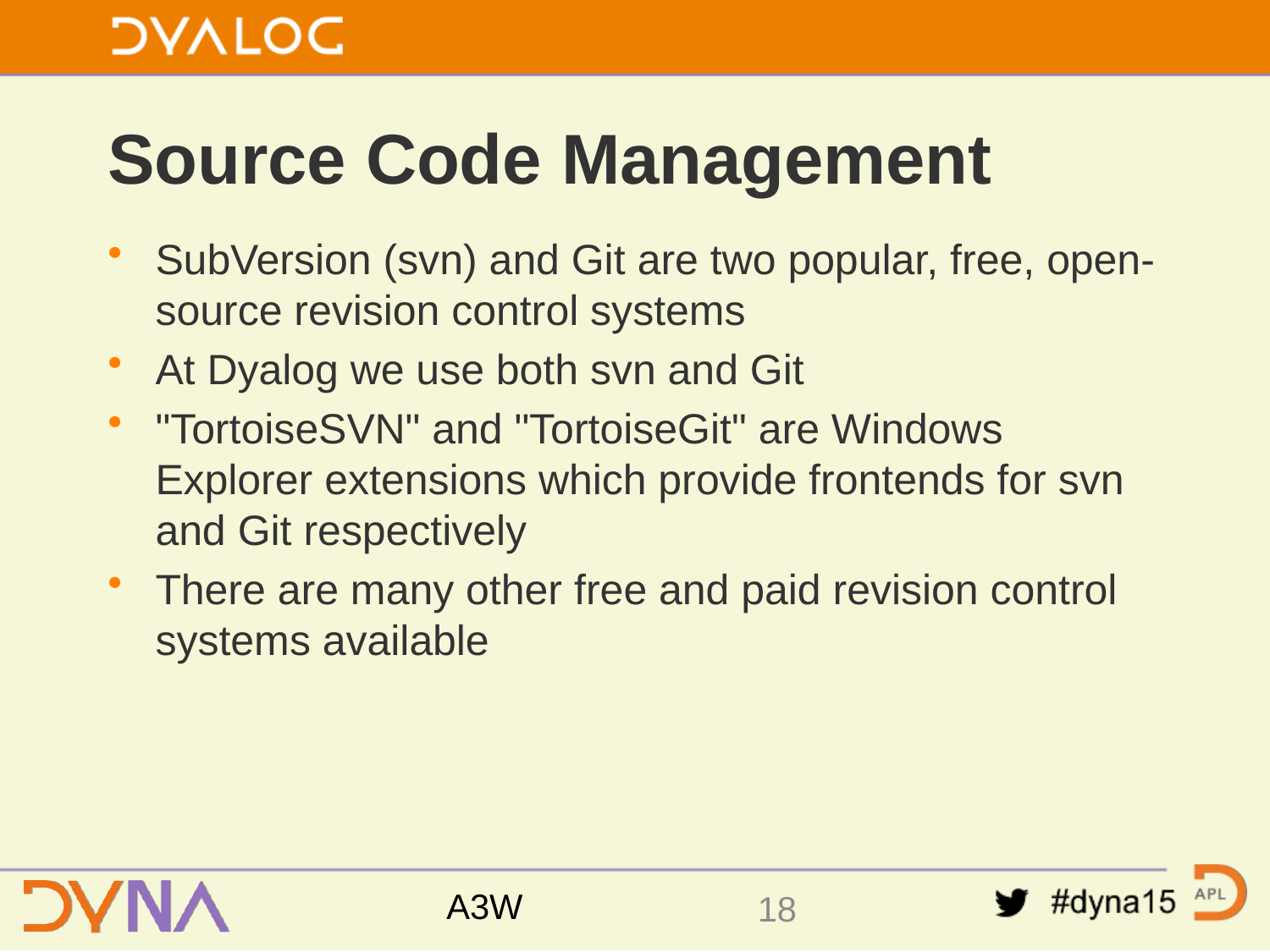

# Source Code Management
SubVersion (svn) and Git are two popular, free, open-source revision control systems
At Dyalog we use both svn and Git
"TortoiseSVN" and "TortoiseGit" are Windows Explorer extensions which provide frontends for svn and Git respectively
There are many other free and paid revision control systems available

18
A3W